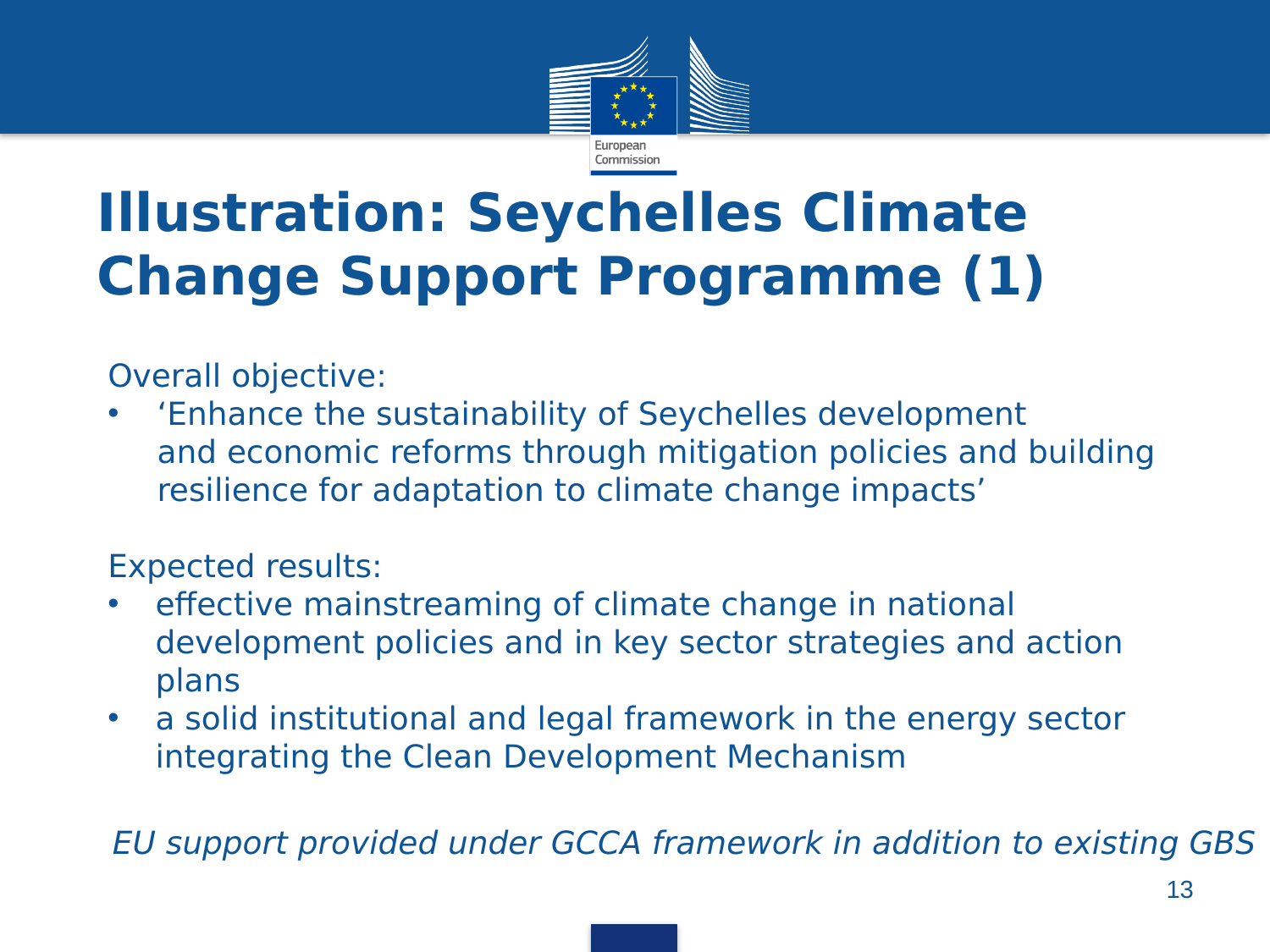

# Illustration: Seychelles Climate  Change Support Programme (1)
Overall objective:
‘Enhance the sustainability of Seychelles development
and economic reforms through mitigation policies and building resilience for adaptation to climate change impacts’
Expected results:
effective mainstreaming of climate change in national development policies and in key sector strategies and action plans
a solid institutional and legal framework in the energy sector integrating the Clean Development Mechanism
EU support provided under GCCA framework in addition to existing GBS
13